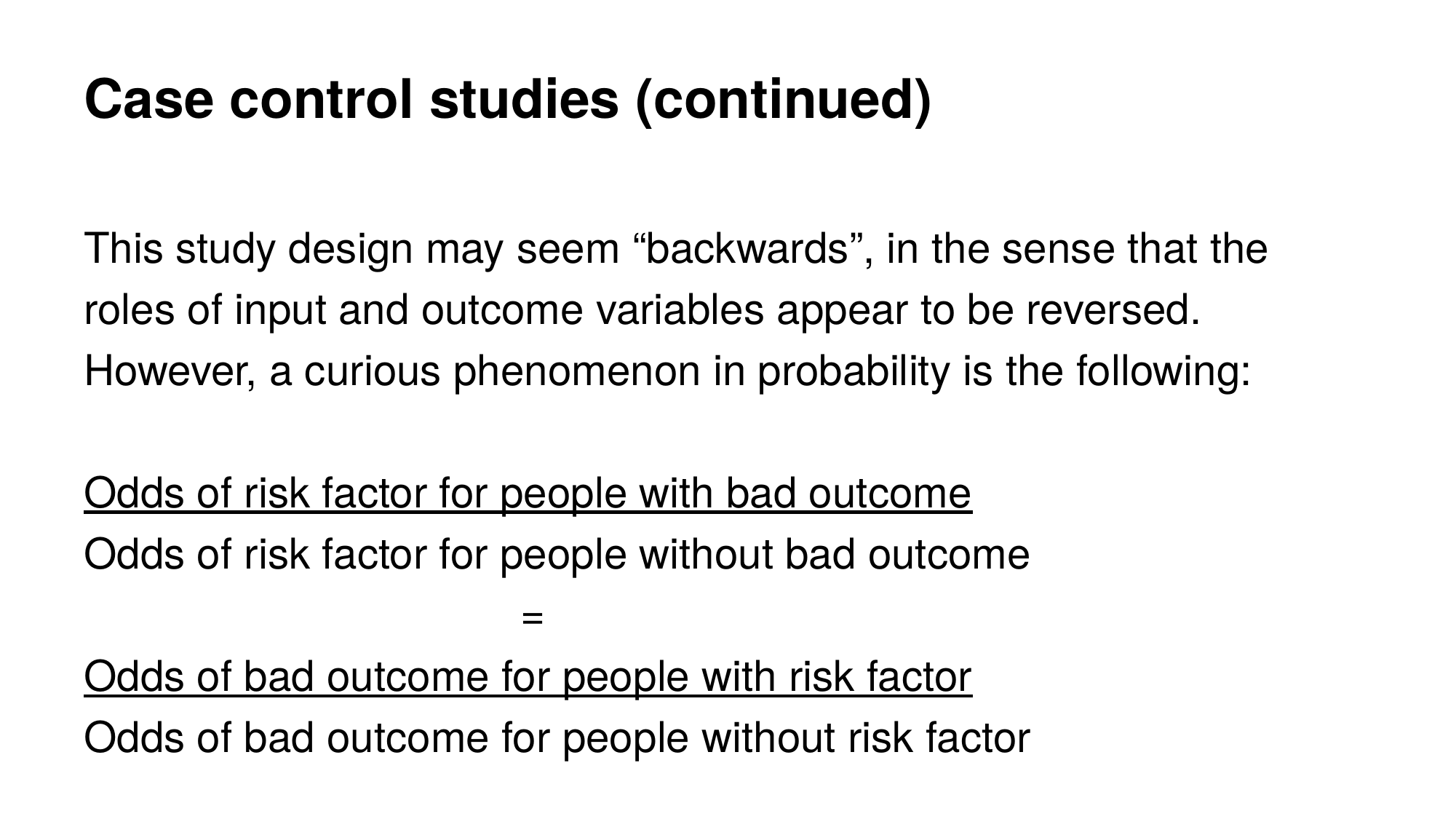

# Case control studies (continued)
This study design may seem “backwards”, in the sense that the roles of input and outcome variables appear to be reversed. However, a curious phenomenon in probability is the following:

Odds of risk factor for people with bad outcome
Odds of risk factor for people without bad outcome
				=
Odds of bad outcome for people with risk factor
Odds of bad outcome for people without risk factor